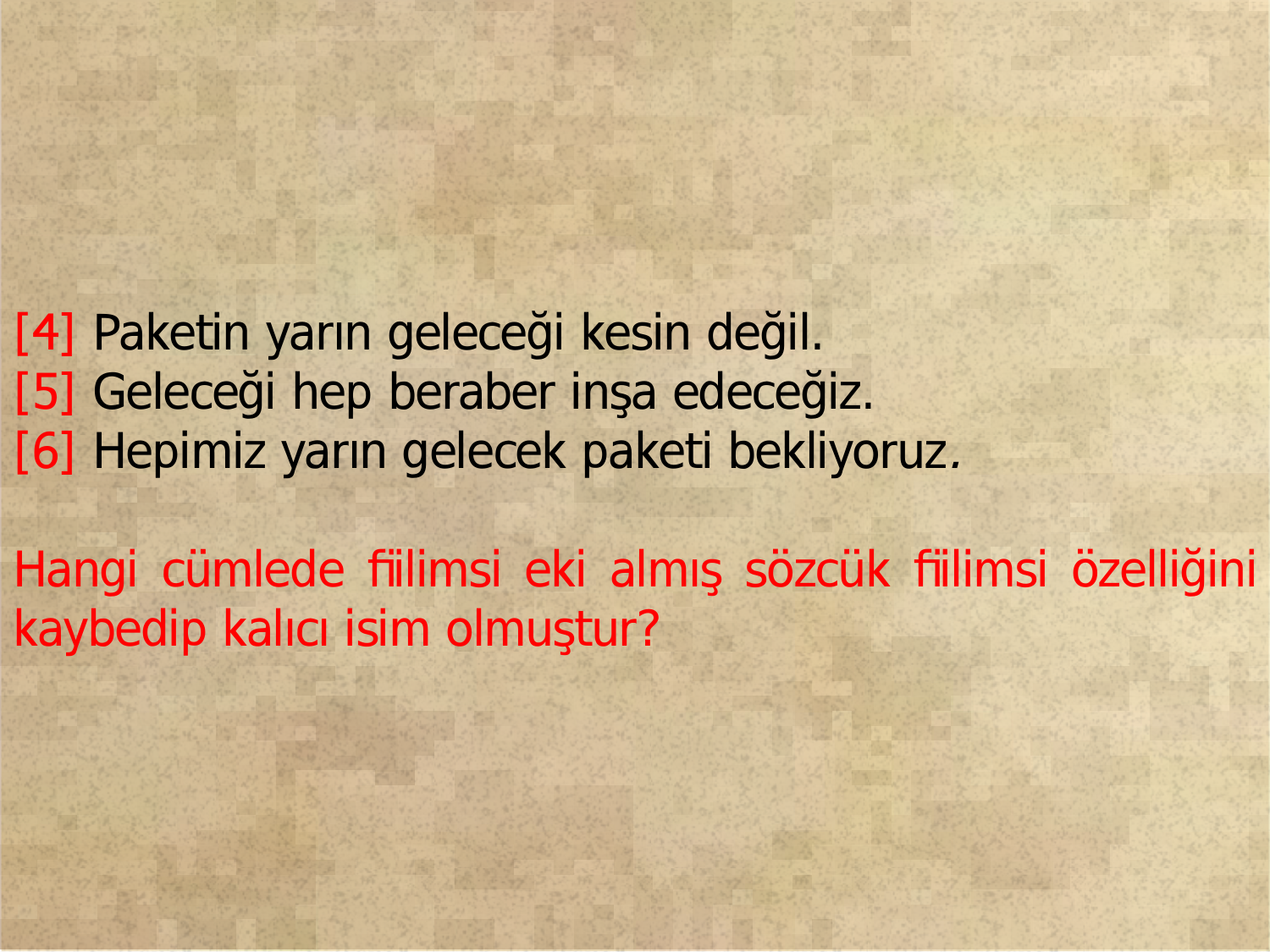

[4] Paketin yarın geleceği kesin değil.
[5] Geleceği hep beraber inşa edeceğiz.
[6] Hepimiz yarın gelecek paketi bekliyoruz.

Hangi cümlede fiilimsi eki almış sözcük fiilimsi özelliğini kaybedip kalıcı isim olmuştur?